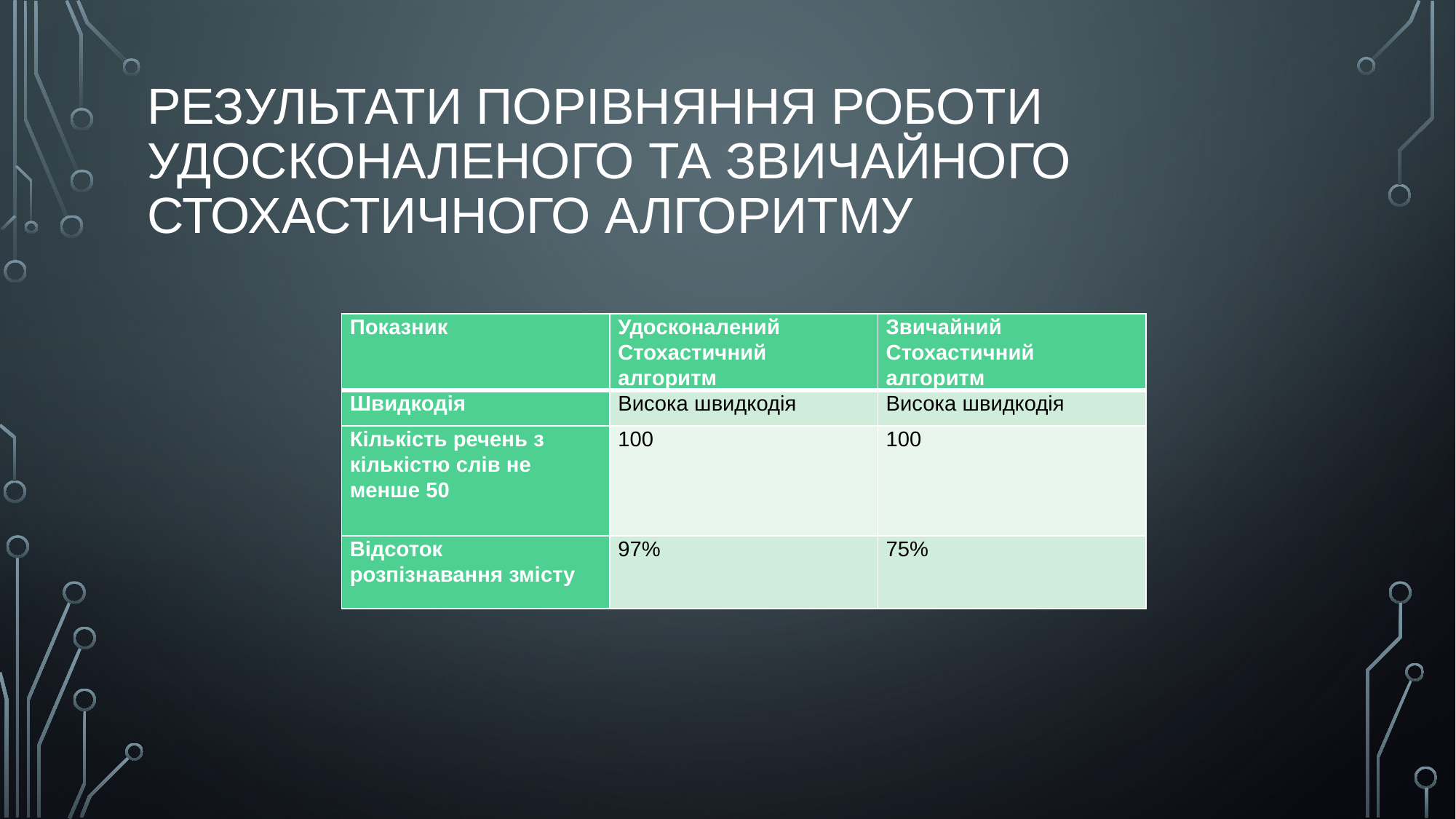

# Результати порівняння роботи удосконаленого та звичайного Стохастичного алгоритму
| Показник | Удосконалений Стохастичний алгоритм | Звичайний Стохастичний алгоритм |
| --- | --- | --- |
| Швидкодія | Висока швидкодія | Висока швидкодія |
| Кількість речень з кількістю слів не менше 50 | 100 | 100 |
| Відсоток розпізнавання змісту | 97% | 75% |